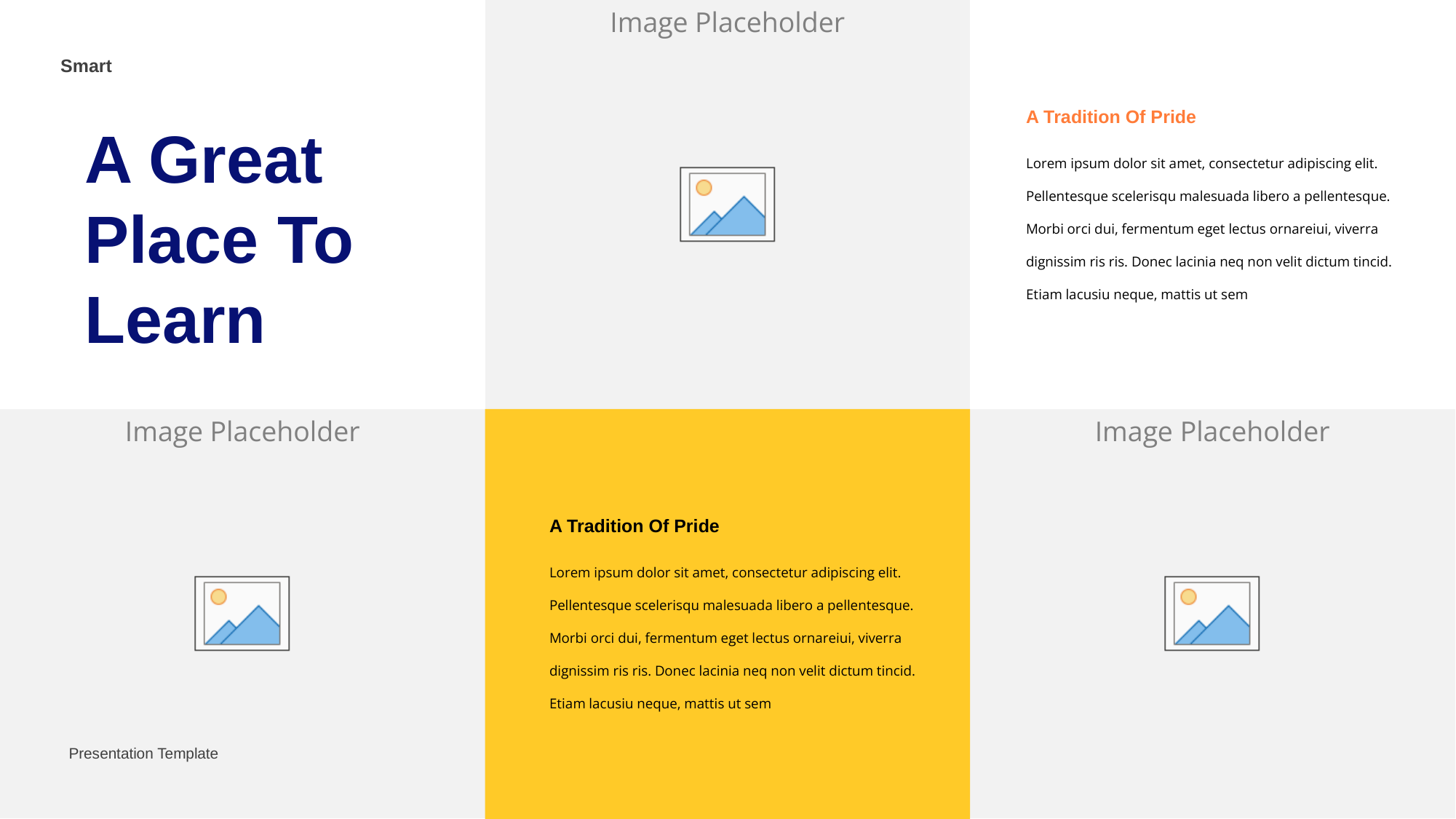

Smart
A Tradition Of Pride
A Great Place To Learn
Lorem ipsum dolor sit amet, consectetur adipiscing elit. Pellentesque scelerisqu malesuada libero a pellentesque. Morbi orci dui, fermentum eget lectus ornareiui, viverra dignissim ris ris. Donec lacinia neq non velit dictum tincid. Etiam lacusiu neque, mattis ut sem

A Tradition Of Pride
Lorem ipsum dolor sit amet, consectetur adipiscing elit. Pellentesque scelerisqu malesuada libero a pellentesque. Morbi orci dui, fermentum eget lectus ornareiui, viverra dignissim ris ris. Donec lacinia neq non velit dictum tincid. Etiam lacusiu neque, mattis ut sem
Presentation Template